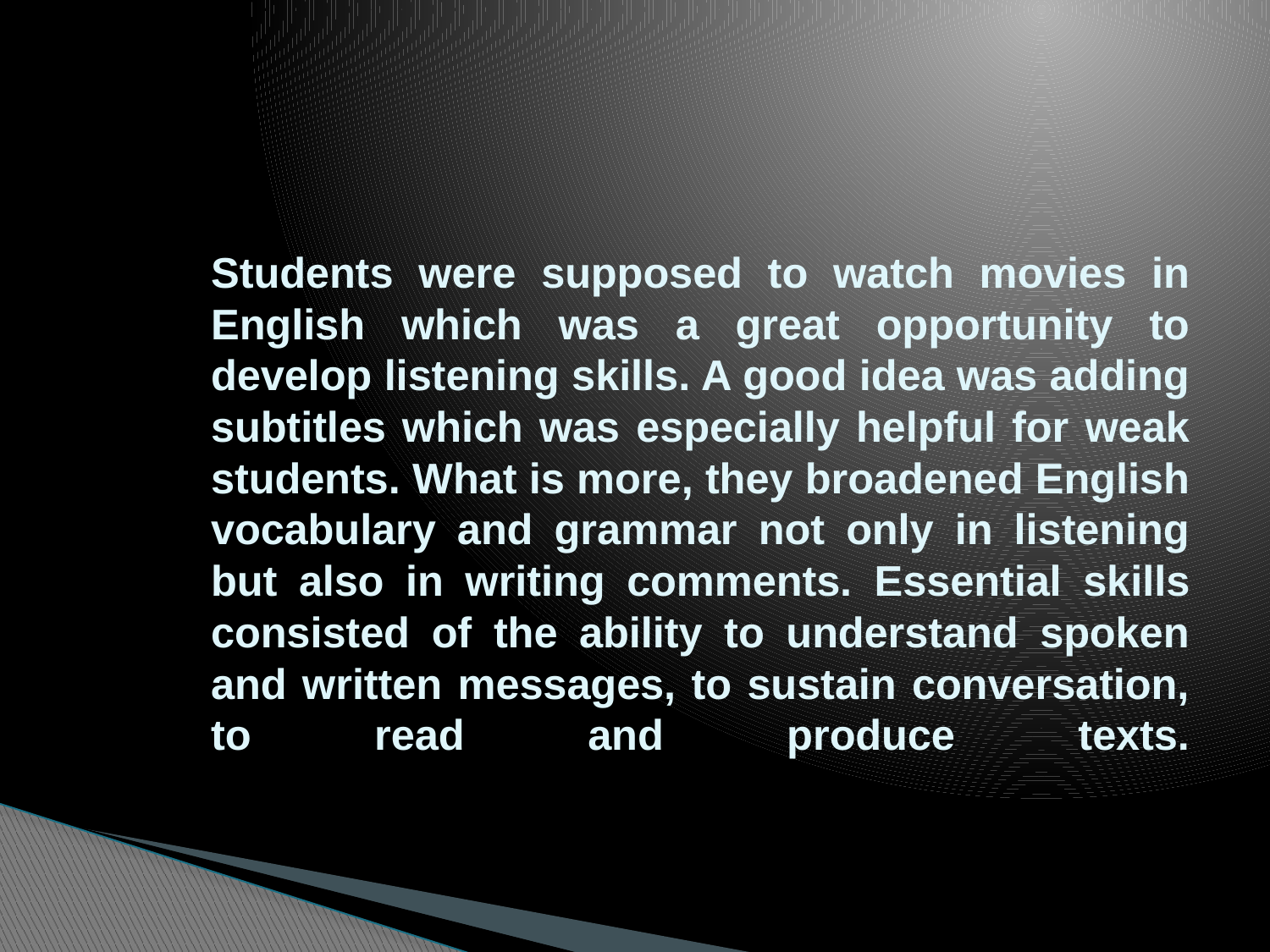

# Students were supposed to watch movies in English which was a great opportunity to develop listening skills. A good idea was adding subtitles which was especially helpful for weak students. What is more, they broadened English vocabulary and grammar not only in listening but also in writing comments. Essential skills consisted of the ability to understand spoken and written messages, to sustain conversation, to read and produce texts.